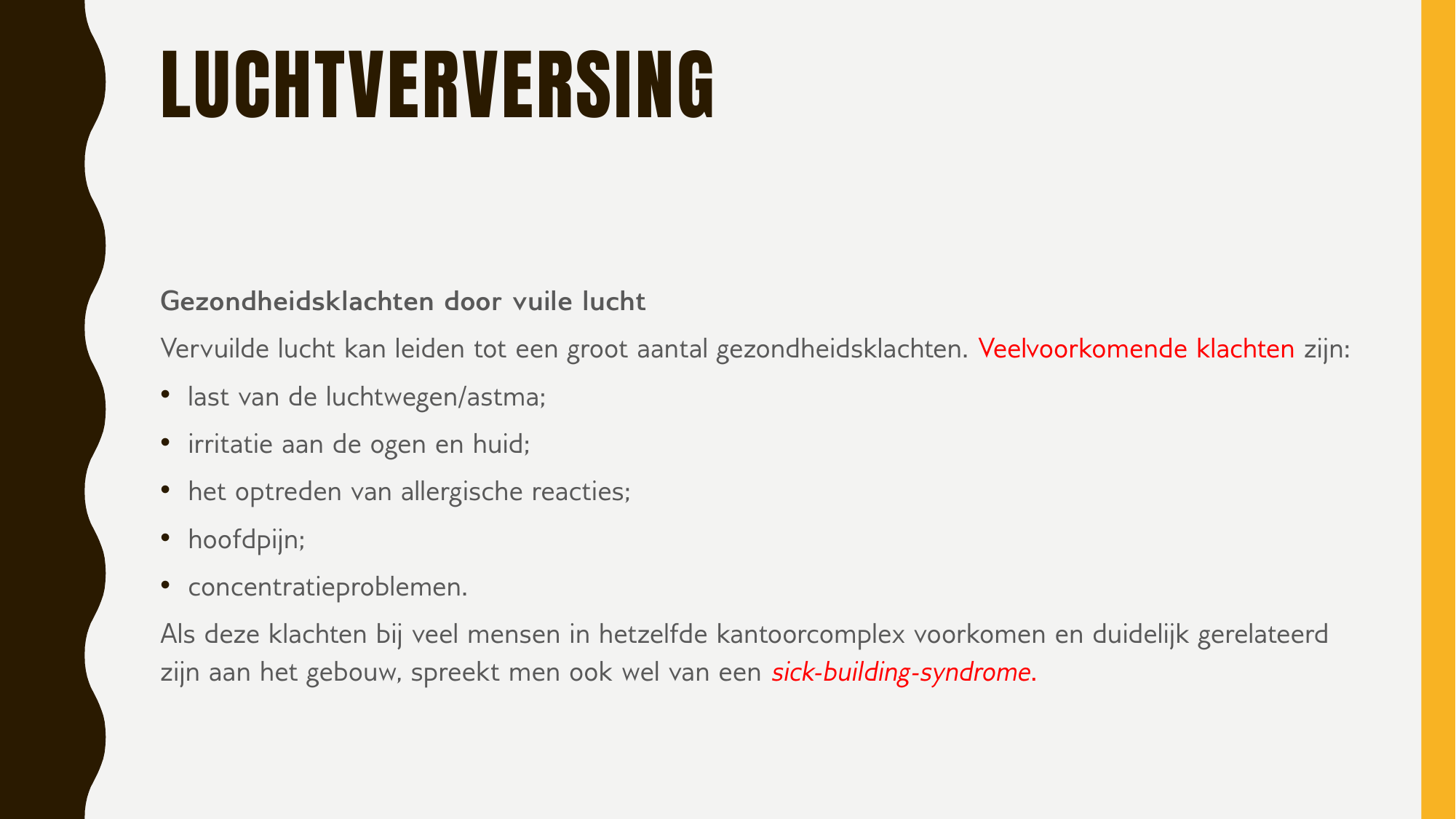

# Luchtverversing
Gezondheidsklachten door vuile lucht
Vervuilde lucht kan leiden tot een groot aantal gezondheidsklachten. Veelvoorkomende klachten zijn:
last van de luchtwegen/astma;
irritatie aan de ogen en huid;
het optreden van allergische reacties;
hoofdpijn;
concentratieproblemen.
Als deze klachten bij veel mensen in hetzelfde kantoorcomplex voorkomen en duidelijk gerelateerd zijn aan het gebouw, spreekt men ook wel van een sick-building-syndrome.